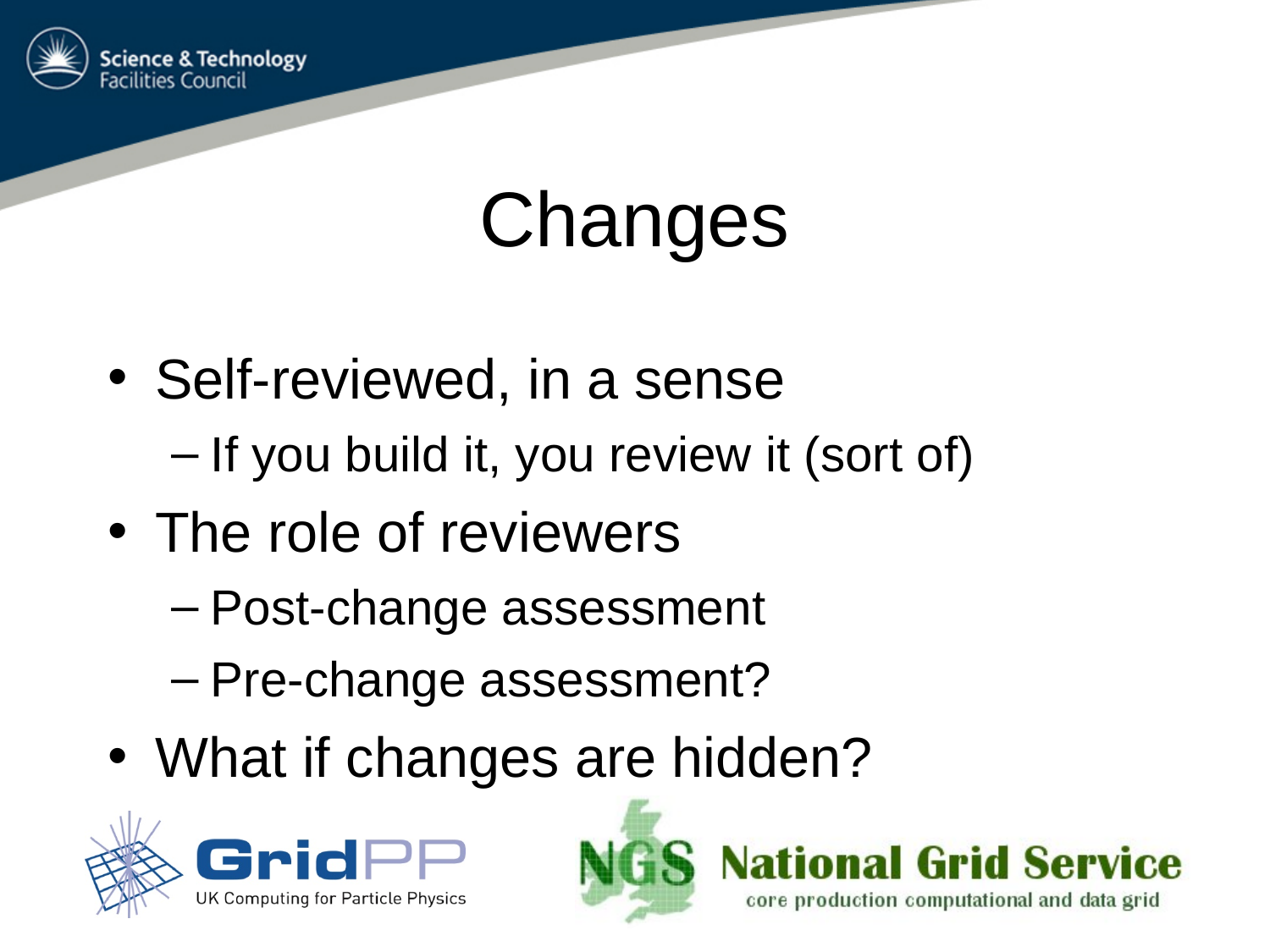

# Changes
Self-reviewed, in a sense
If you build it, you review it (sort of)
The role of reviewers
Post-change assessment
Pre-change assessment?
What if changes are hidden?